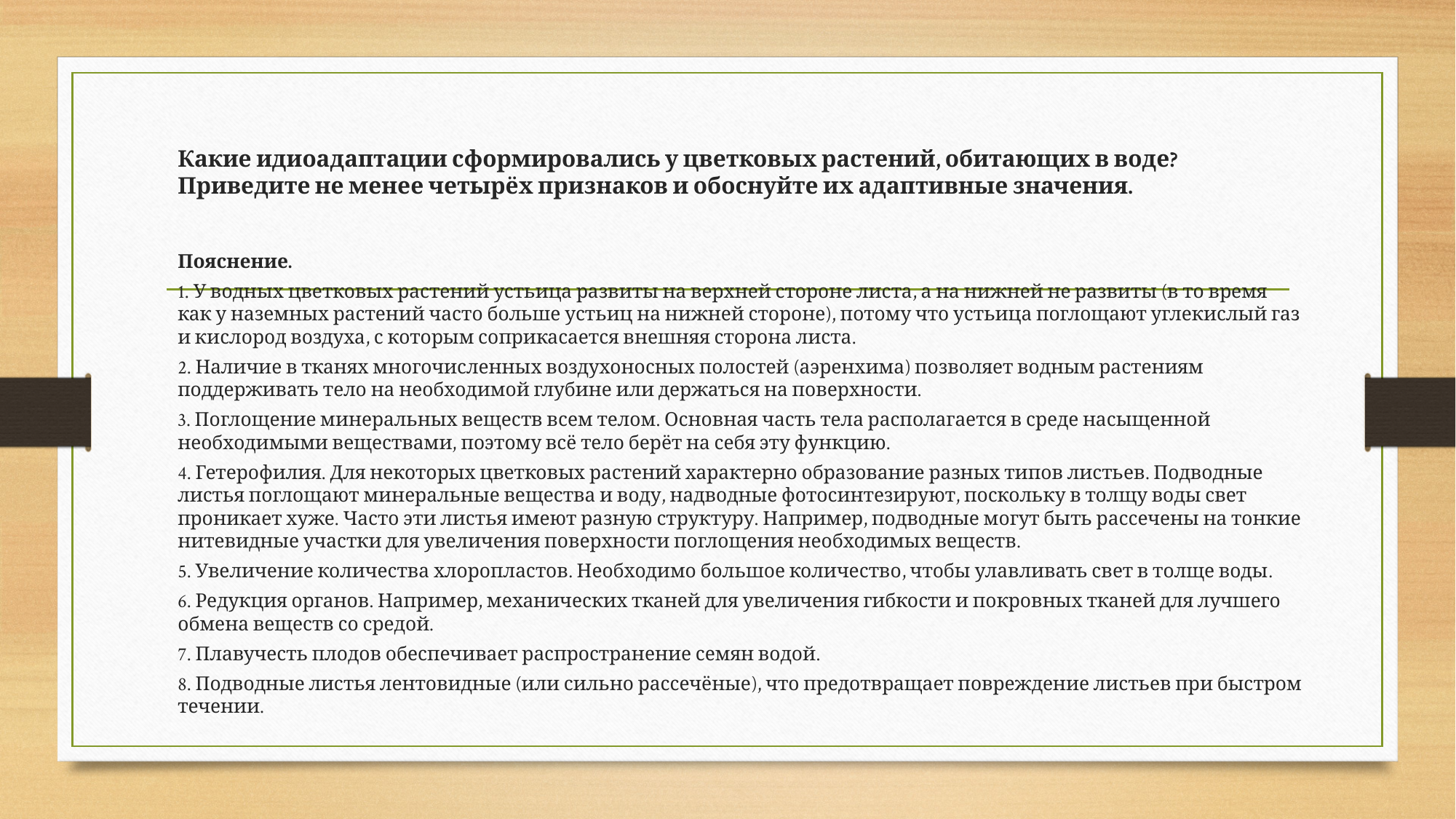

#
Какие идиоадаптации сформировались у цветковых растений, обитающих в воде? Приведите не менее четырёх признаков и обоснуйте их адаптивные значения.

Пояснение.
1. У водных цветковых растений устьица развиты на верхней стороне листа, а на нижней не развиты (в то время как у наземных растений часто больше устьиц на нижней стороне), потому что устьица поглощают углекислый газ и кислород воздуха, с которым соприкасается внешняя сторона листа.
2. Наличие в тканях многочисленных воздухоносных полостей (аэренхима) позволяет водным растениям поддерживать тело на необходимой глубине или держаться на поверхности.
3. Поглощение минеральных веществ всем телом. Основная часть тела располагается в среде насыщенной необходимыми веществами, поэтому всё тело берёт на себя эту функцию.
4. Гетерофилия. Для некоторых цветковых растений характерно образование разных типов листьев. Подводные листья поглощают минеральные вещества и воду, надводные фотосинтезируют, поскольку в толщу воды свет проникает хуже. Часто эти листья имеют разную структуру. Например, подводные могут быть рассечены на тонкие нитевидные участки для увеличения поверхности поглощения необходимых веществ.
5. Увеличение количества хлоропластов. Необходимо большое количество, чтобы улавливать свет в толще воды.
6. Редукция органов. Например, механических тканей для увеличения гибкости и покровных тканей для лучшего обмена веществ со средой.
7. Плавучесть плодов обеспечивает распространение семян водой.
8. Подводные листья лентовидные (или сильно рассечёные), что предотвращает повреждение листьев при быстром течении.